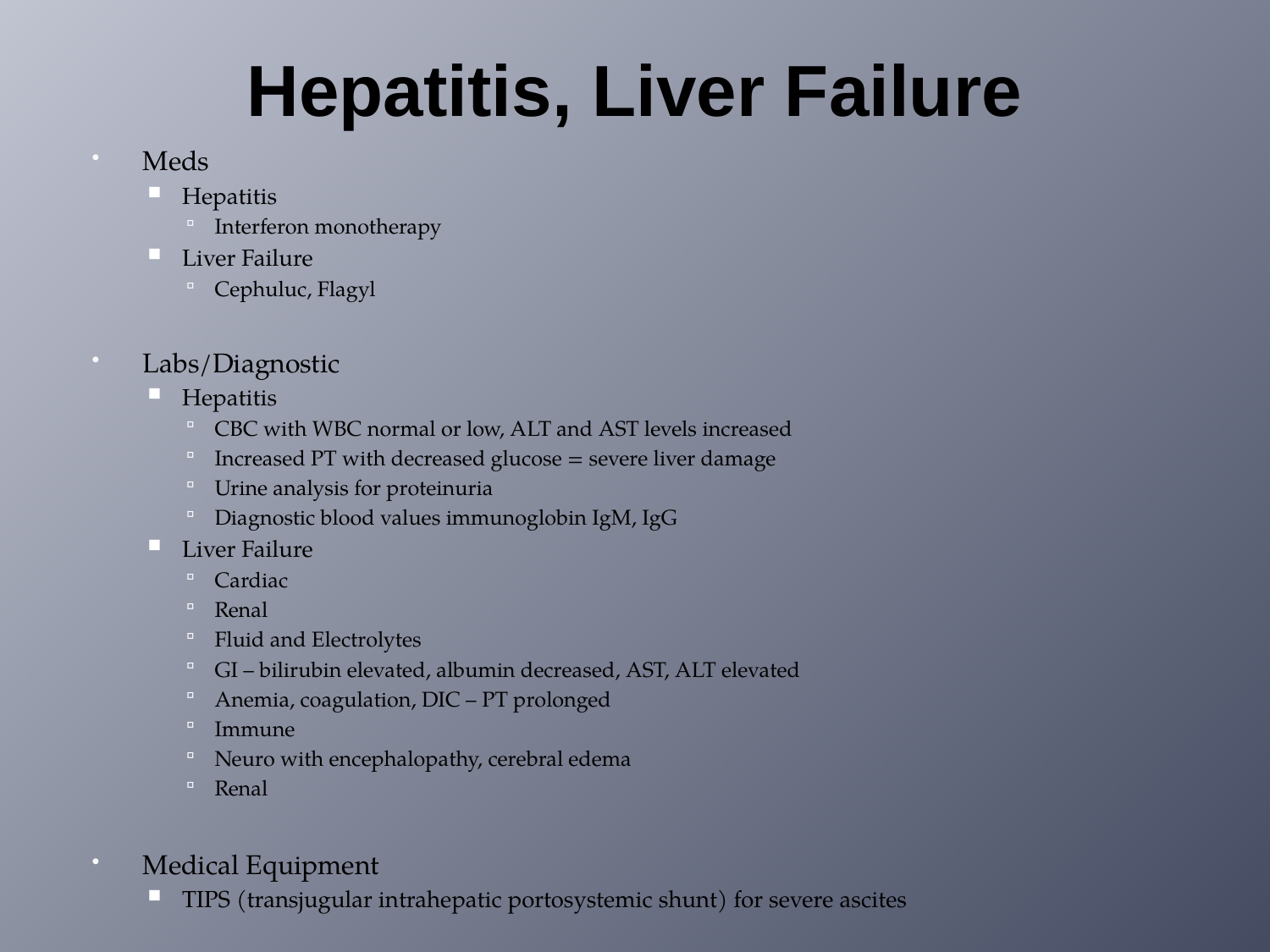

# Hepatitis, Liver Failure
Meds
Hepatitis
Interferon monotherapy
Liver Failure
Cephuluc, Flagyl

Labs/Diagnostic
Hepatitis
CBC with WBC normal or low, ALT and AST levels increased
Increased PT with decreased glucose = severe liver damage
Urine analysis for proteinuria
Diagnostic blood values immunoglobin IgM, IgG
Liver Failure
Cardiac
Renal
Fluid and Electrolytes
GI – bilirubin elevated, albumin decreased, AST, ALT elevated
Anemia, coagulation, DIC – PT prolonged
Immune
Neuro with encephalopathy, cerebral edema
Renal

Medical Equipment
TIPS (transjugular intrahepatic portosystemic shunt) for severe ascites